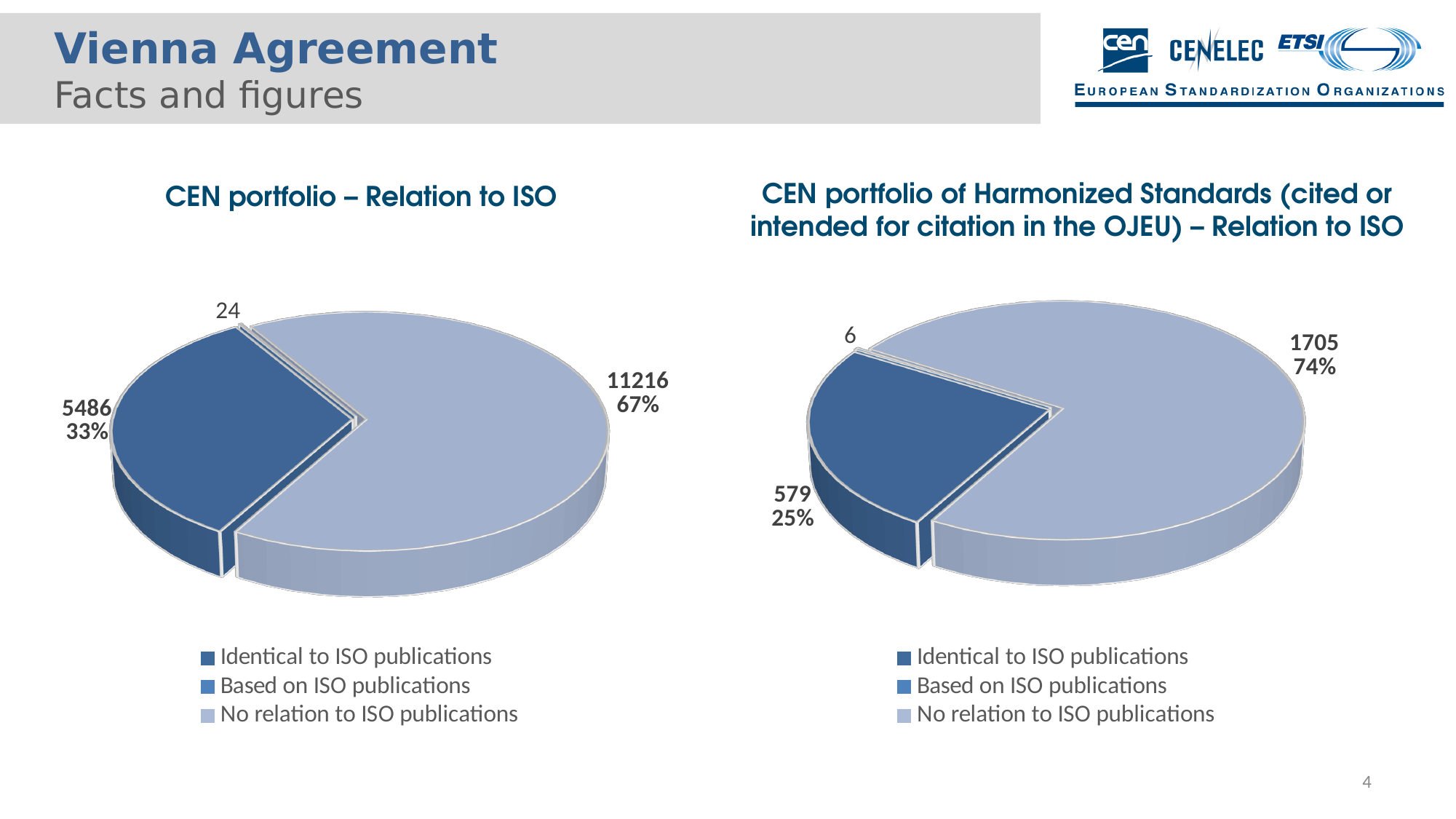

Vienna Agreement
Facts and figures
CEN portfolio of Harmonized Standards (cited or intended for citation in the OJEU) – Relation to ISO
CEN portfolio – Relation to ISO

[unsupported chart]

[unsupported chart]

4